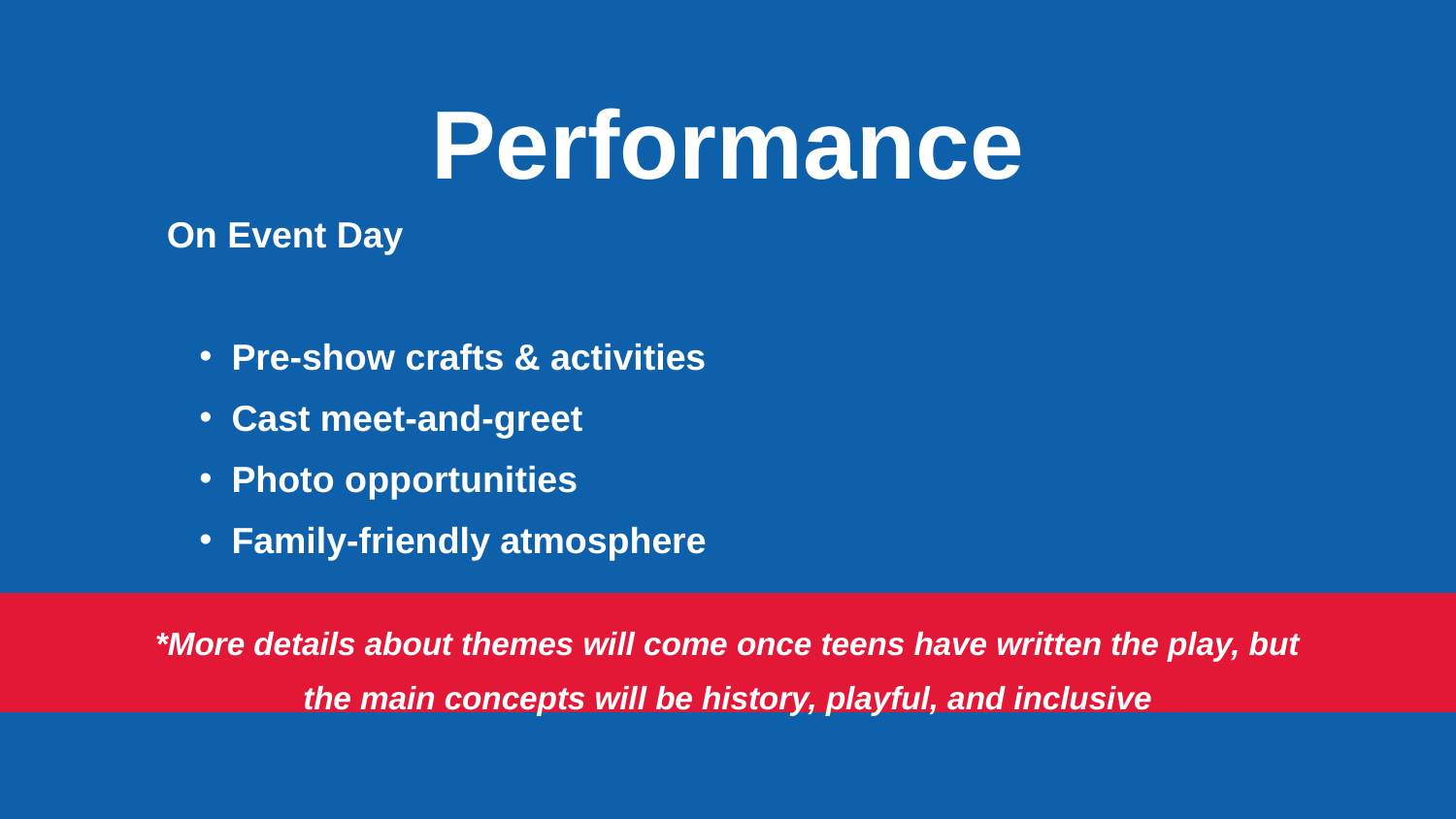

Performance
On Event Day

Pre-show crafts & activities
Cast meet-and-greet
Photo opportunities
Family-friendly atmosphere

*More details about themes will come once teens have written the play, but the main concepts will be history, playful, and inclusive